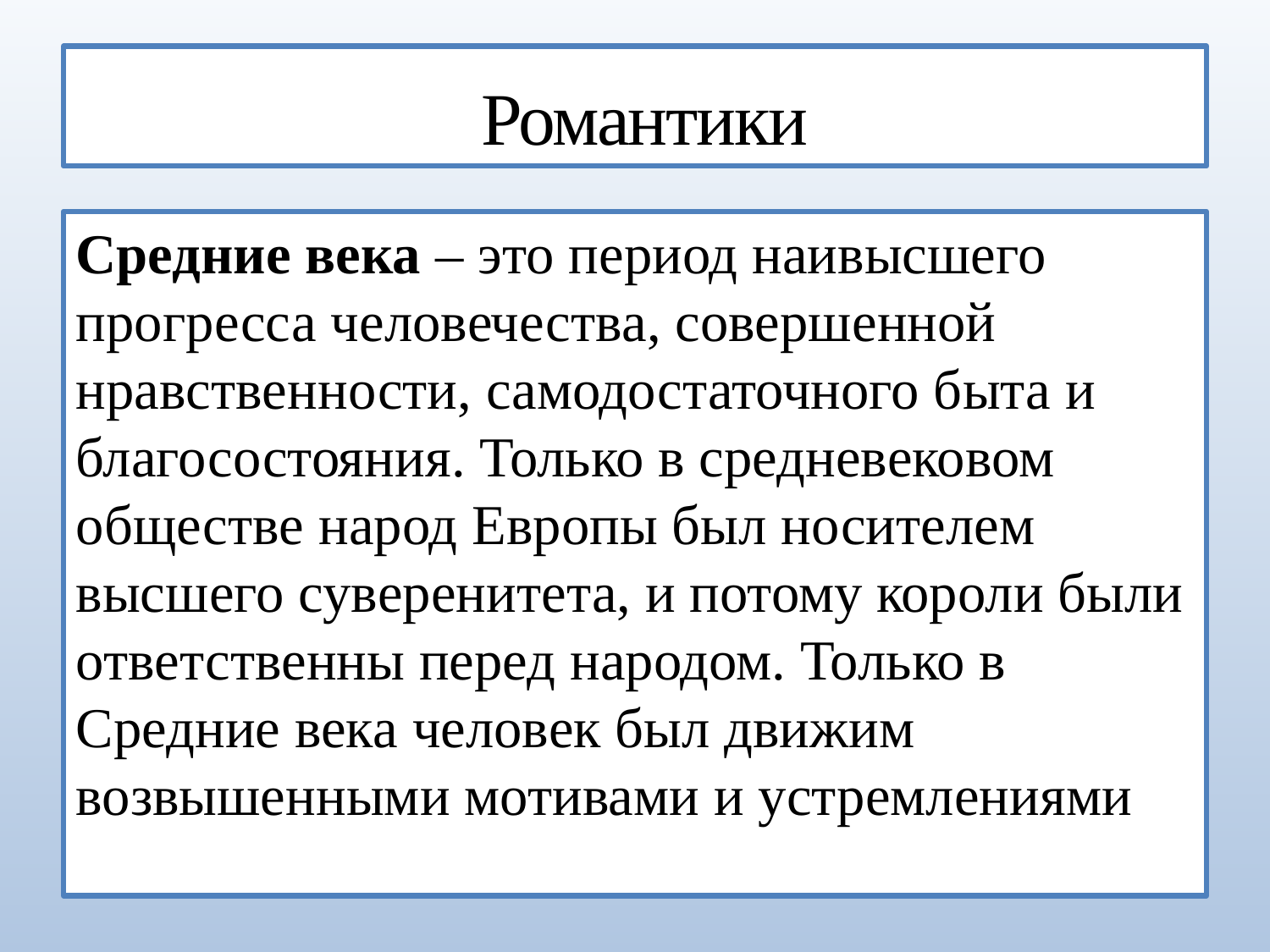

# Романтики
Средние века – это период наивысшего прогресса человечества, совершенной нравственности, самодостаточного быта и благосостояния. Только в средневековом обществе народ Европы был носителем высшего суверенитета, и потому короли были ответственны перед народом. Только в Средние века человек был движим возвышенными мотивами и устремлениями